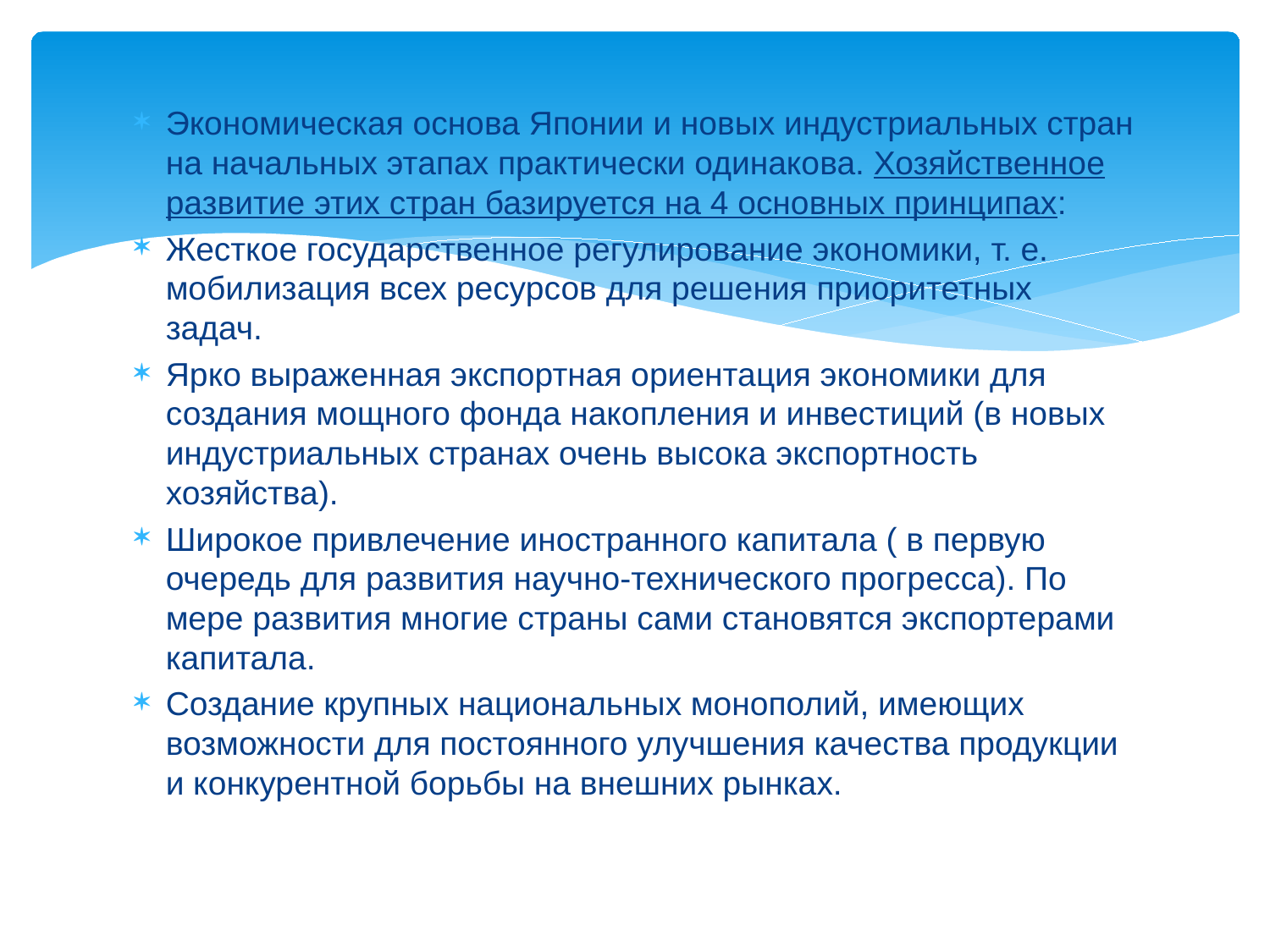

#
Экономическая основа Японии и новых индустриальных стран на начальных этапах практически одинакова. Хозяйственное развитие этих стран базируется на 4 основных принципах:
Жесткое государственное регулирование экономики, т. е. мобилизация всех ресурсов для решения приоритетных задач.
Ярко выраженная экспортная ориентация экономики для создания мощного фонда накопления и инвестиций (в новых индустриальных странах очень высока экспортность хозяйства).
Широкое привлечение иностранного капитала ( в первую очередь для развития научно-технического прогресса). По мере развития многие страны сами становятся экспортерами капитала.
Создание крупных национальных монополий, имеющих возможности для постоянного улучшения качества продукции и конкурентной борьбы на внешних рынках.